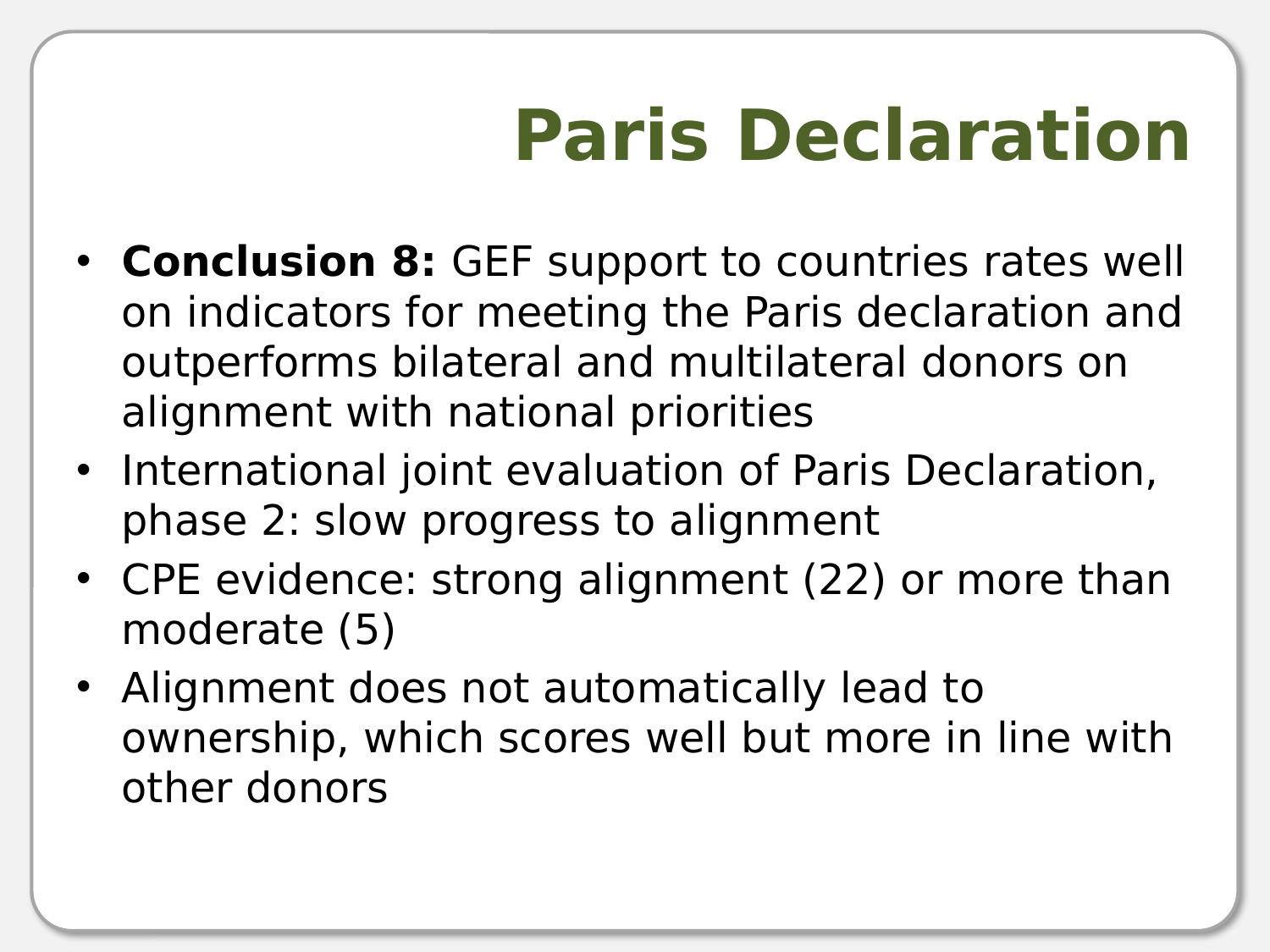

# Paris Declaration
Conclusion 8: GEF support to countries rates well on indicators for meeting the Paris declaration and outperforms bilateral and multilateral donors on alignment with national priorities
International joint evaluation of Paris Declaration, phase 2: slow progress to alignment
CPE evidence: strong alignment (22) or more than moderate (5)
Alignment does not automatically lead to ownership, which scores well but more in line with other donors